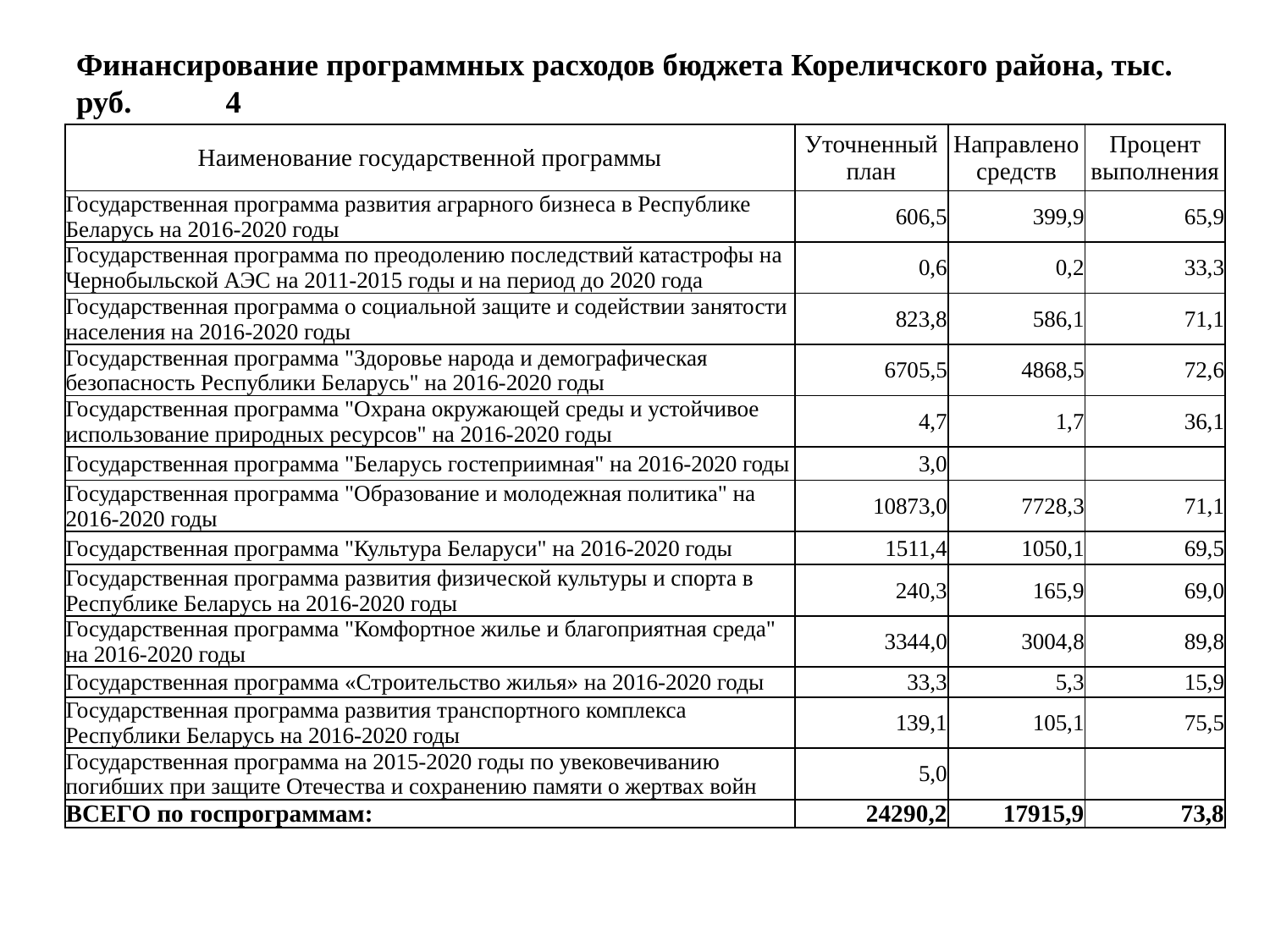

# Финансирование программных расходов бюджета Кореличского района, тыс. руб.            4
| Наименование государственной программы | Уточненный план | Направлено средств | Процент выполнения |
| --- | --- | --- | --- |
| Государственная программа развития аграрного бизнеса в Республике Беларусь на 2016-2020 годы | 606,5 | 399,9 | 65,9 |
| Государственная программа по преодолению последствий катастрофы на Чернобыльской АЭС на 2011-2015 годы и на период до 2020 года | 0,6 | 0,2 | 33,3 |
| Государственная программа о социальной защите и содействии занятости населения на 2016-2020 годы | 823,8 | 586,1 | 71,1 |
| Государственная программа "Здоровье народа и демографическая безопасность Республики Беларусь" на 2016-2020 годы | 6705,5 | 4868,5 | 72,6 |
| Государственная программа "Охрана окружающей среды и устойчивое использование природных ресурсов" на 2016-2020 годы | 4,7 | 1,7 | 36,1 |
| Государственная программа "Беларусь гостеприимная" на 2016-2020 годы | 3,0 |  |  |
| Государственная программа "Образование и молодежная политика" на 2016-2020 годы | 10873,0 | 7728,3 | 71,1 |
| Государственная программа "Культура Беларуси" на 2016-2020 годы | 1511,4 | 1050,1 | 69,5 |
| Государственная программа развития физической культуры и спорта в Республике Беларусь на 2016-2020 годы | 240,3 | 165,9 | 69,0 |
| Государственная программа "Комфортное жилье и благоприятная среда" на 2016-2020 годы | 3344,0 | 3004,8 | 89,8 |
| Государственная программа «Строительство жилья» на 2016-2020 годы | 33,3 | 5,3 | 15,9 |
| Государственная программа развития транспортного комплекса Республики Беларусь на 2016-2020 годы | 139,1 | 105,1 | 75,5 |
| Государственная программа на 2015-2020 годы по увековечиванию погибших при защите Отечества и сохранению памяти о жертвах войн | 5,0 |  |  |
| ВСЕГО по госпрограммам: | 24290,2 | 17915,9 | 73,8 |